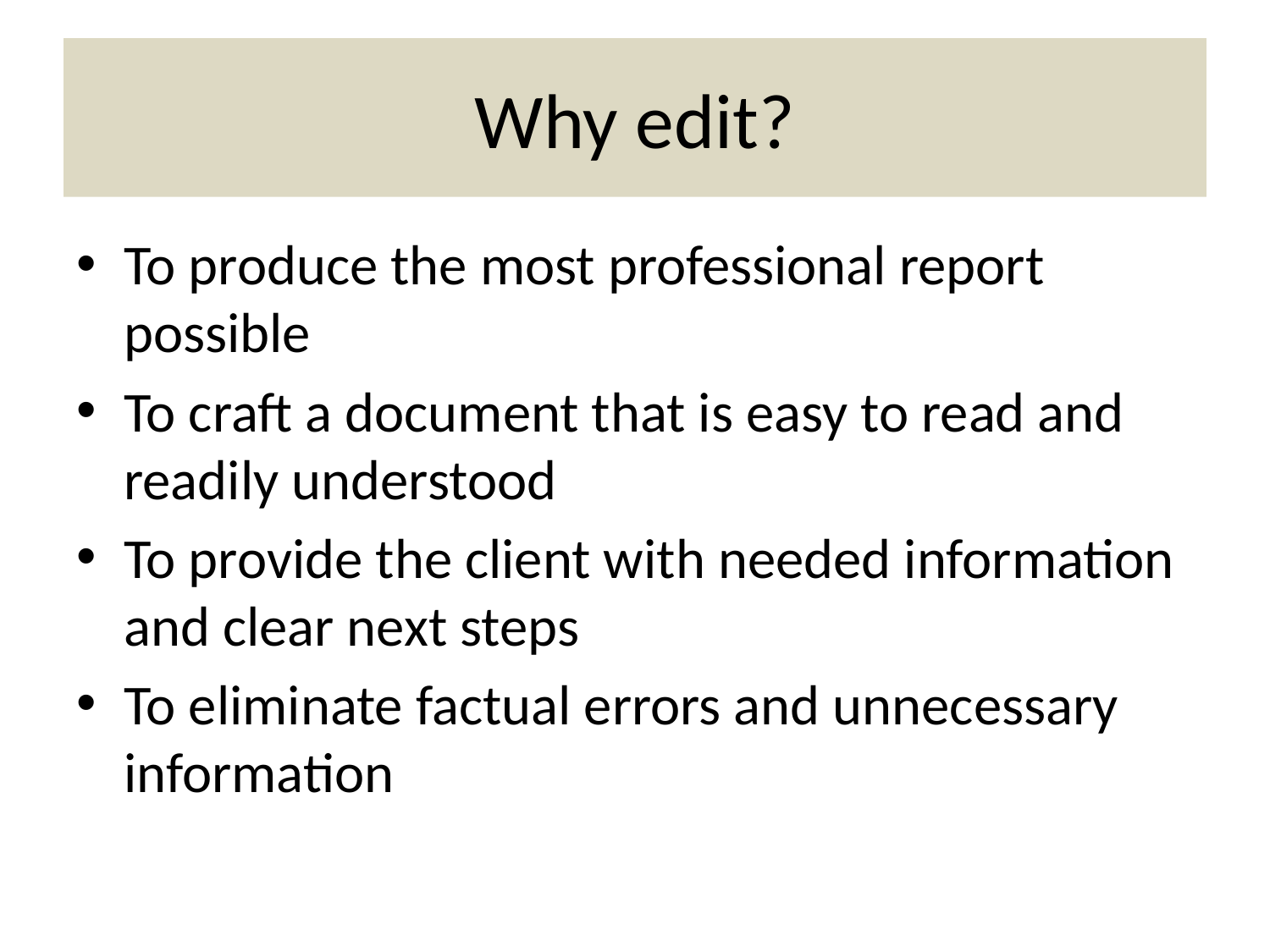

# Why edit?
To produce the most professional report possible
To craft a document that is easy to read and readily understood
To provide the client with needed information and clear next steps
To eliminate factual errors and unnecessary information